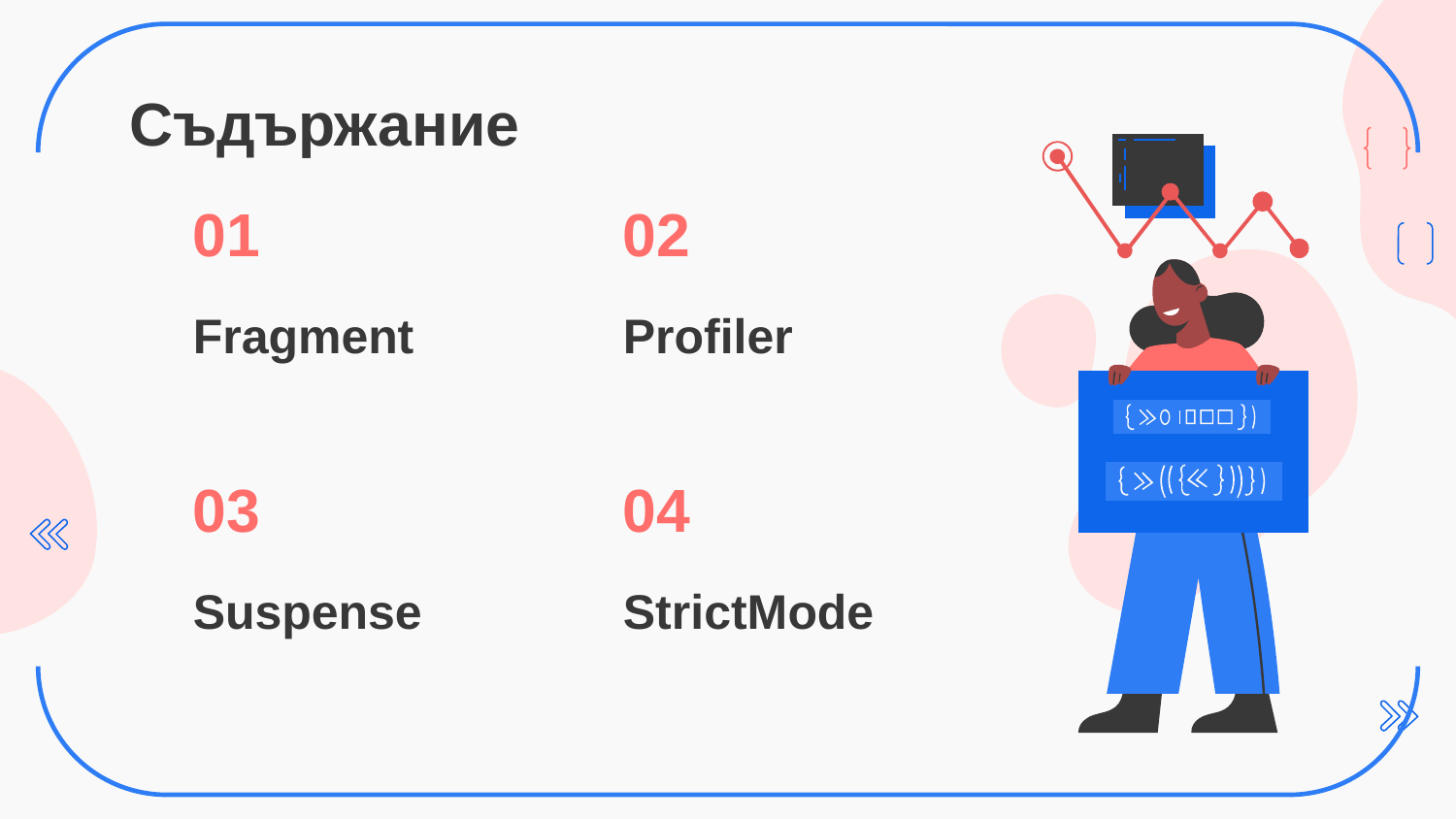

# Съдържание

01
02
Fragment
Profiler

03
04
Suspense
StrictMode